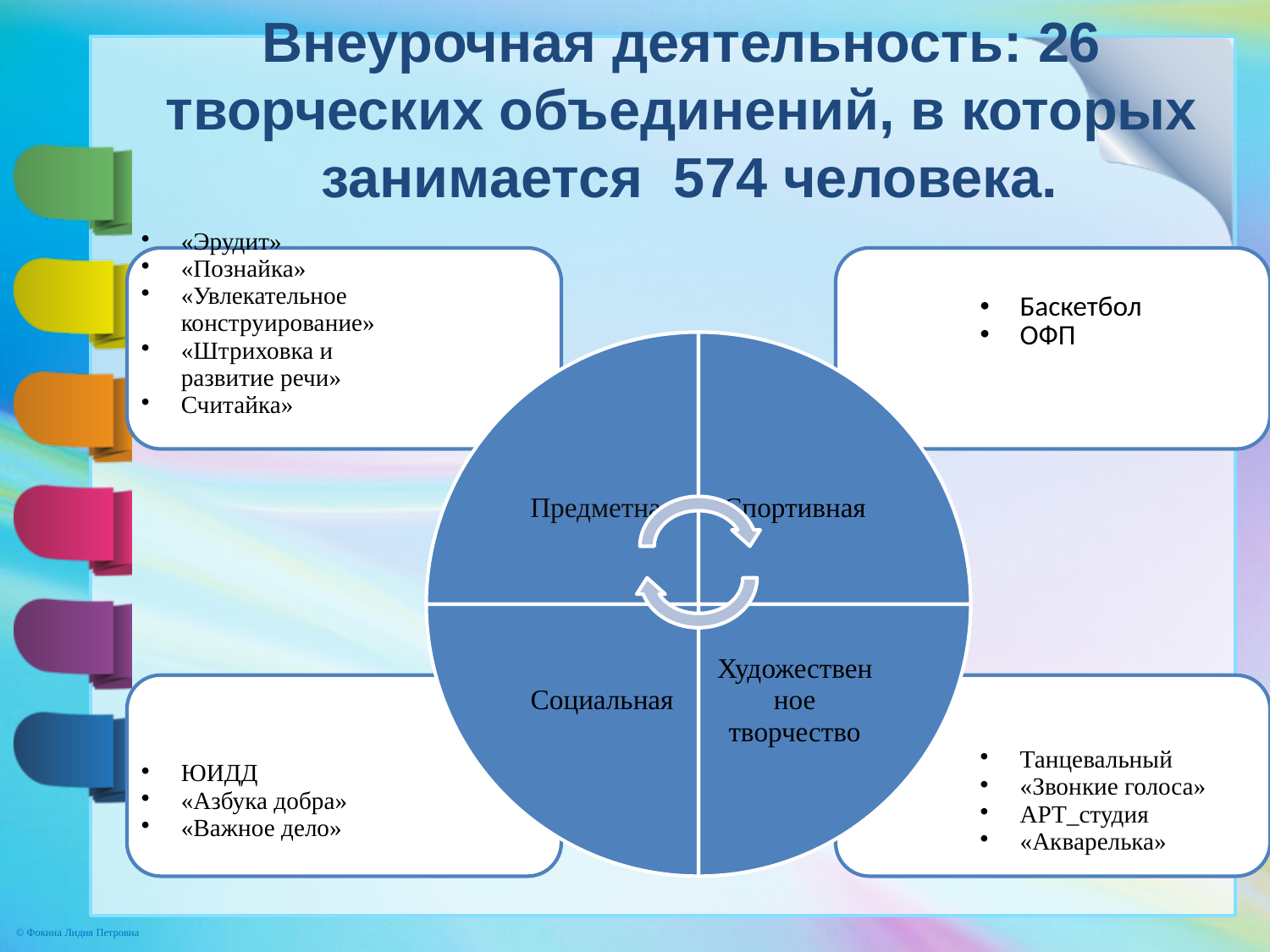

Внеурочная деятельность: 26  творческих объединений, в которых  занимается  574 человека.
Предметная
«Эрудит»
Спортивная
Баскетбол
Художественное творчество
Танцевальный
Социальная
ОФП
«Звонкие голоса»
«Акварелька»
«Познайка»
«Увлекательное конструирование»
«Штриховка и развитие речи»
Считайка»
«Важное дело»
«Азбука добра»
ЮИДД
АРТ_студия